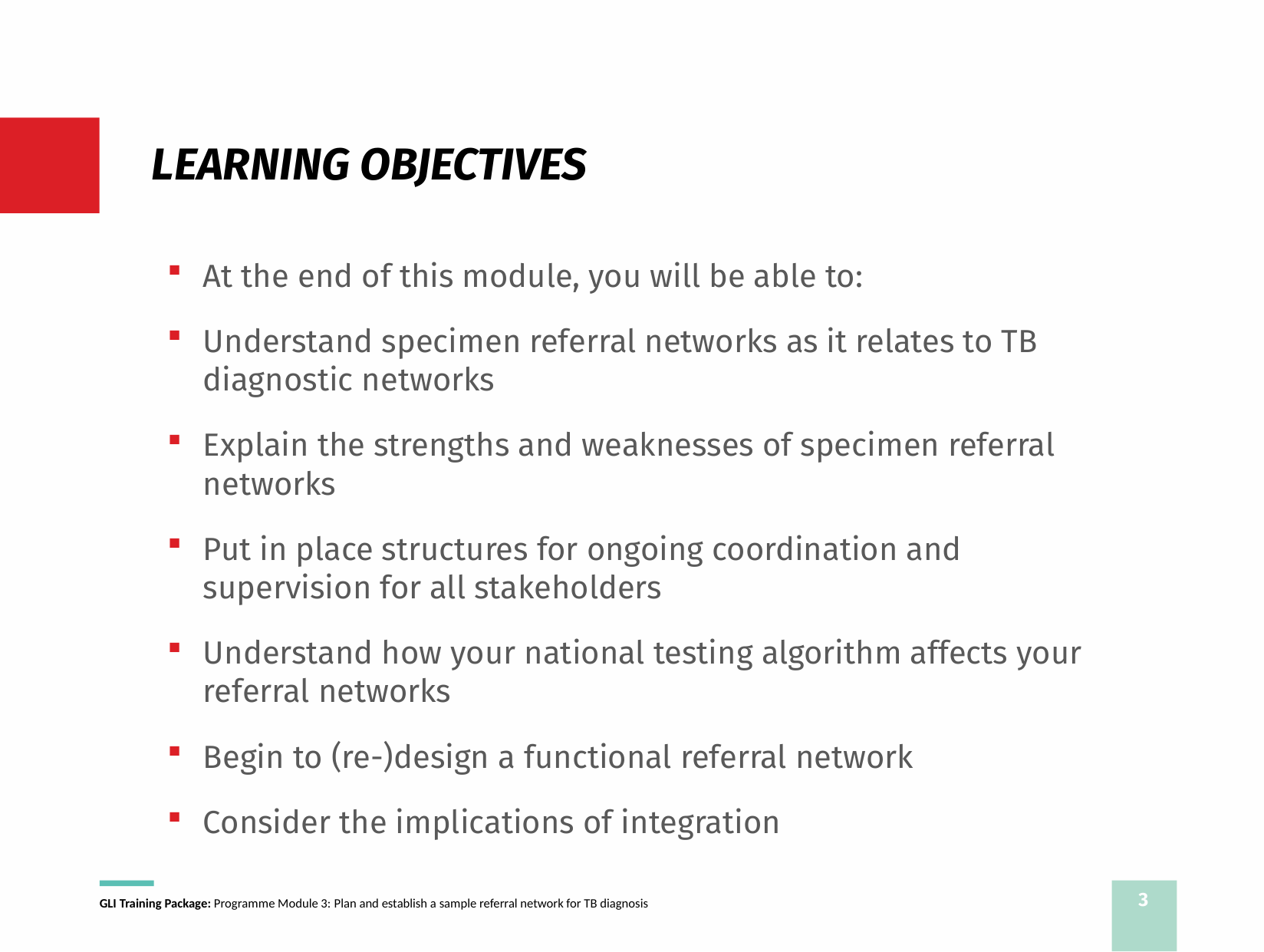

# LEARNING OBJECTIVES
At the end of this module, you will be able to:
Understand specimen referral networks as it relates to TB diagnostic networks
Explain the strengths and weaknesses of specimen referral networks
Put in place structures for ongoing coordination and supervision for all stakeholders
Understand how your national testing algorithm affects your referral networks
Begin to (re-)design a functional referral network
Consider the implications of integration